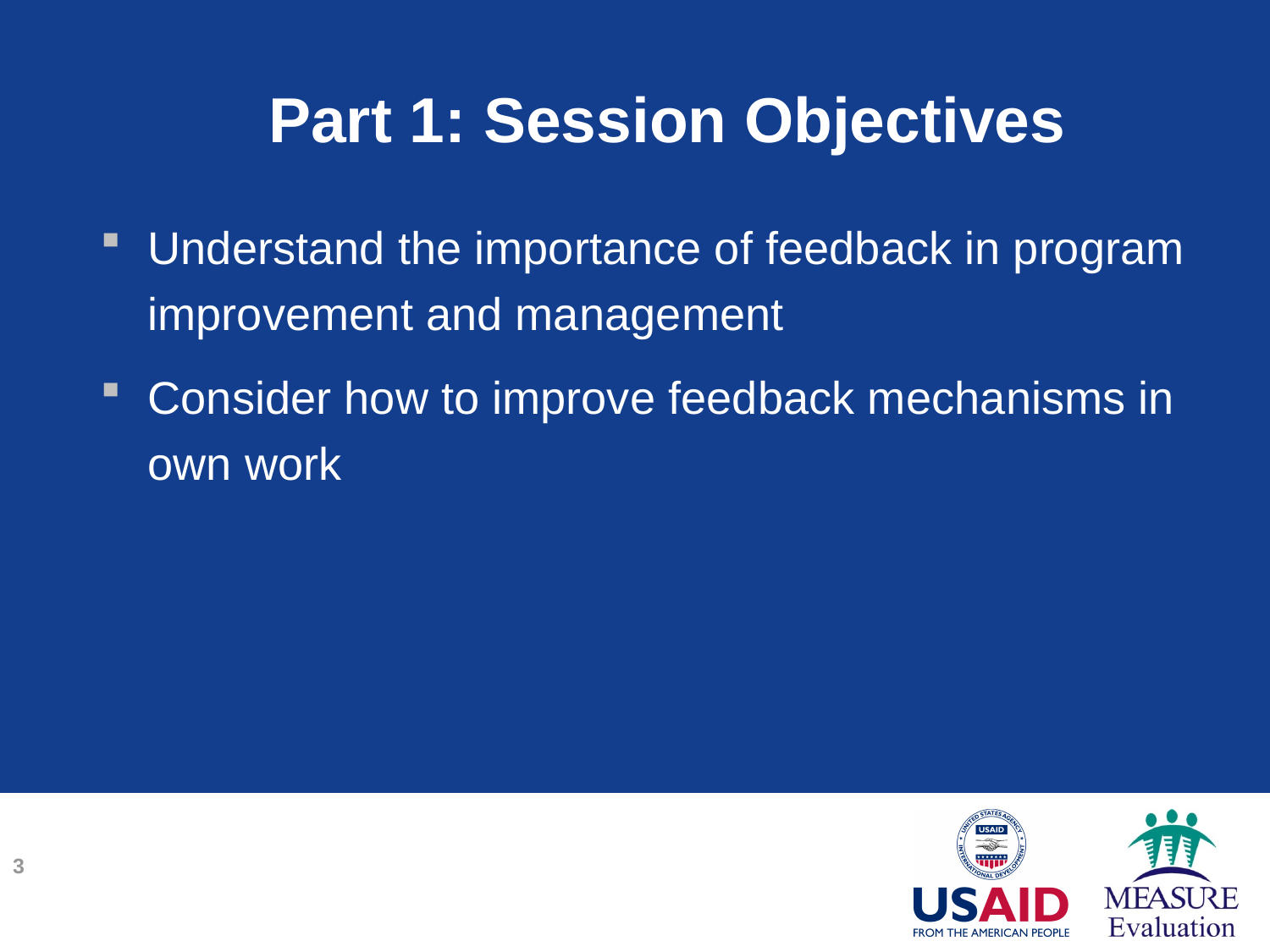

# Part 1: Session Objectives
Understand the importance of feedback in program improvement and management
Consider how to improve feedback mechanisms in own work
3